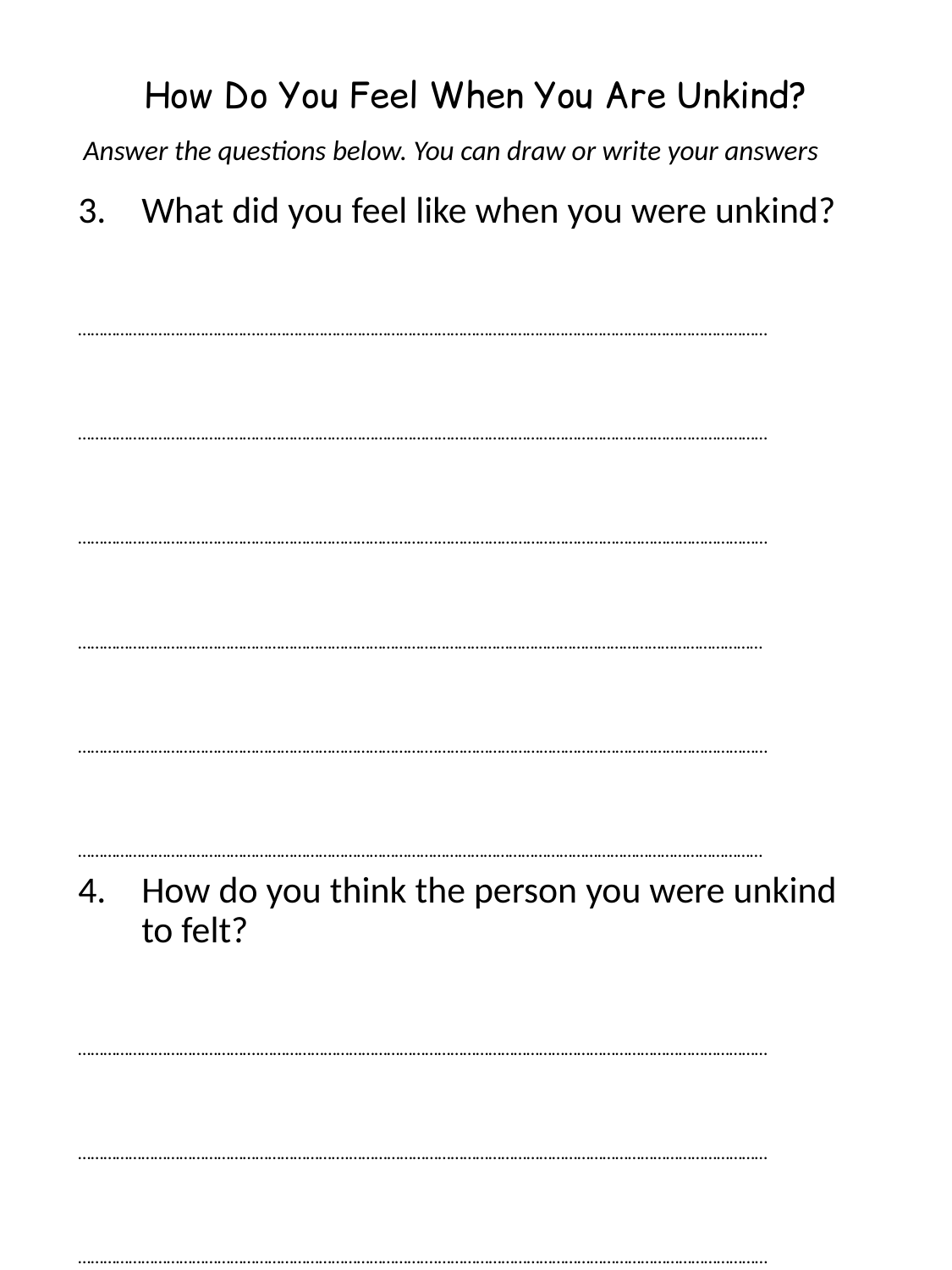

# How Do You Feel When You Are Unkind?
Answer the questions below. You can draw or write your answers
What did you feel like when you were unkind?

…………………………………….…………………………………………………………………………………………………………

……………………………………………………….………………………………………………………………………………………

………………………………………………………………………….……………………………………………………………………

………………………………………………………………………………………………………………………………………………

………………………………………………………………………….……………………………………………………………………

………………………………………………………………………………………………………………………………………………
How do you think the person you were unkind to felt?

…………………………………….…………………………………………………………………………………………………………

……………………………………………………….………………………………………………………………………………………

………………………………………………………………………….……………………………………………………………………

………………………………………………………………………………………………………………………………………………

………………………………………………………………………….……………………………………………………………………

………………………………………………………………………………………………………………………………………………